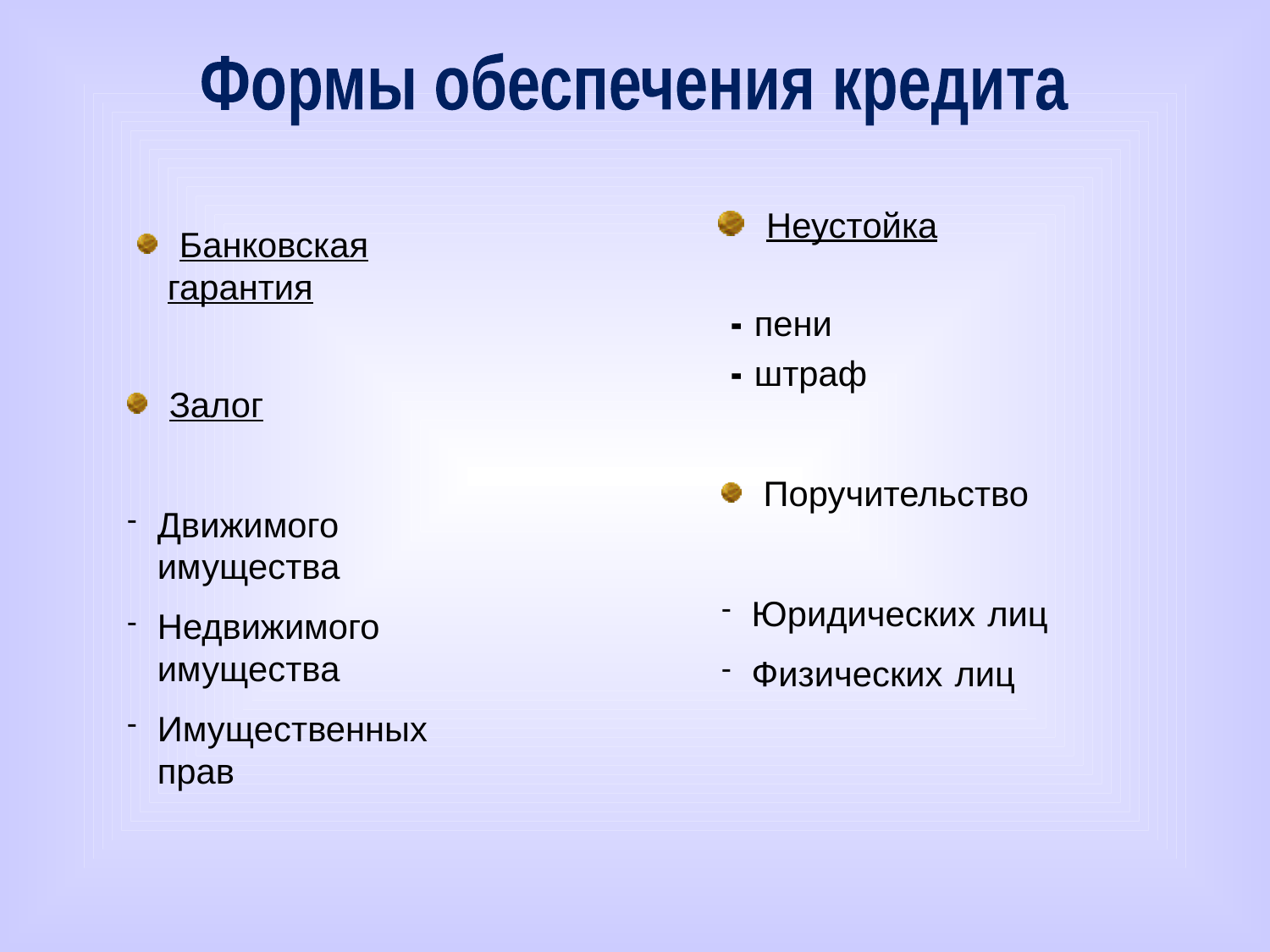

Формы обеспечения кредита
Неустойка

 - пени
 - штраф
 Банковская гарантия
 Залог

Движимого имущества
Недвижимого имущества
Имущественных прав

 Поручительство

Юридических лиц
Физических лиц